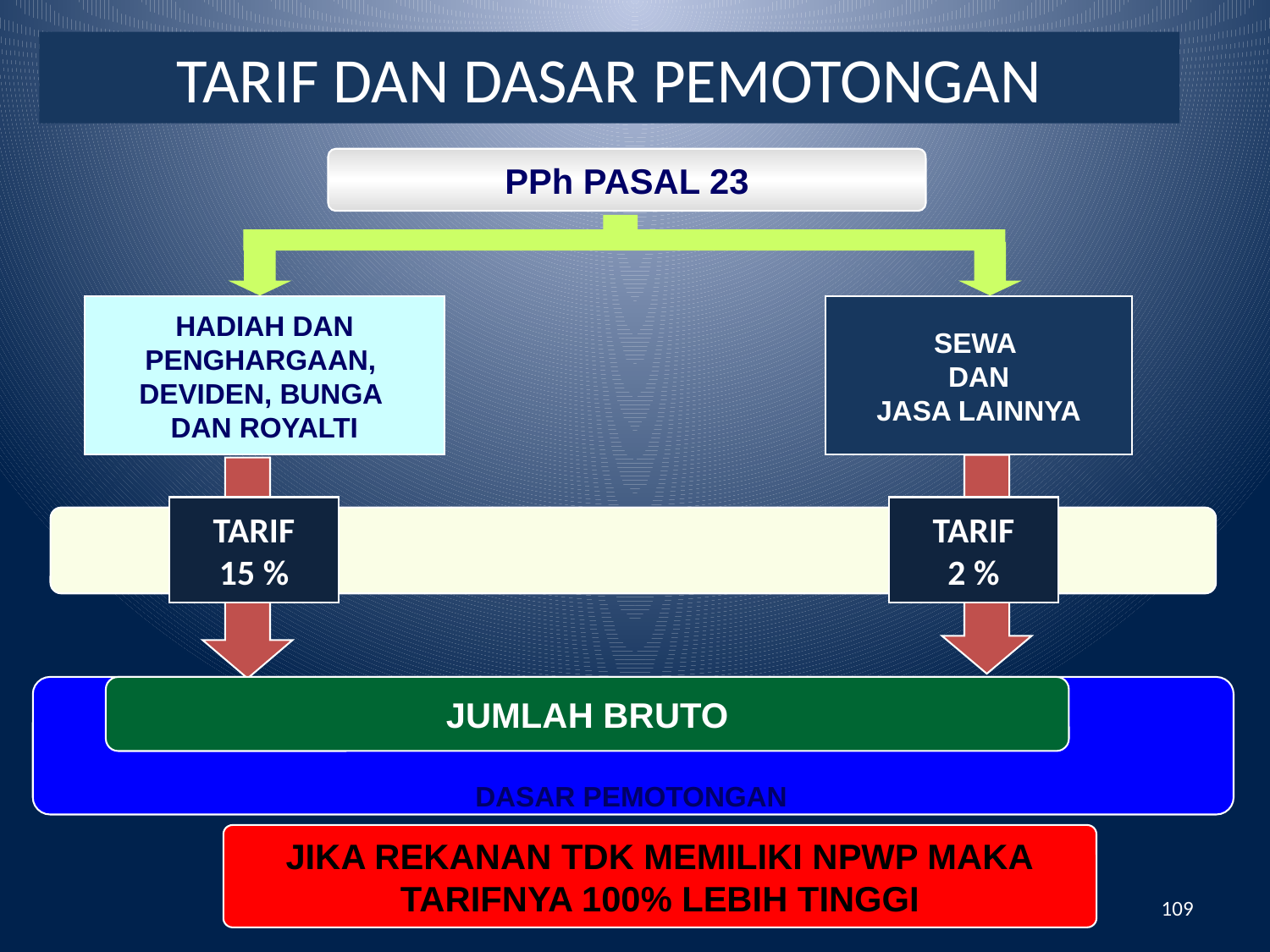

# TARIF DAN DASAR PEMOTONGAN
PPh PASAL 23

HADIAH DAN
PENGHARGAAN,
DEVIDEN, BUNGA
DAN ROYALTI
SEWA
DAN
JASA LAINNYA

TARIF
15 %
TARIF
2 %

JUMLAH BRUTO
DASAR PEMOTONGAN
JIKA REKANAN TDK MEMILIKI NPWP MAKA
TARIFNYA 100% LEBIH TINGGI

109